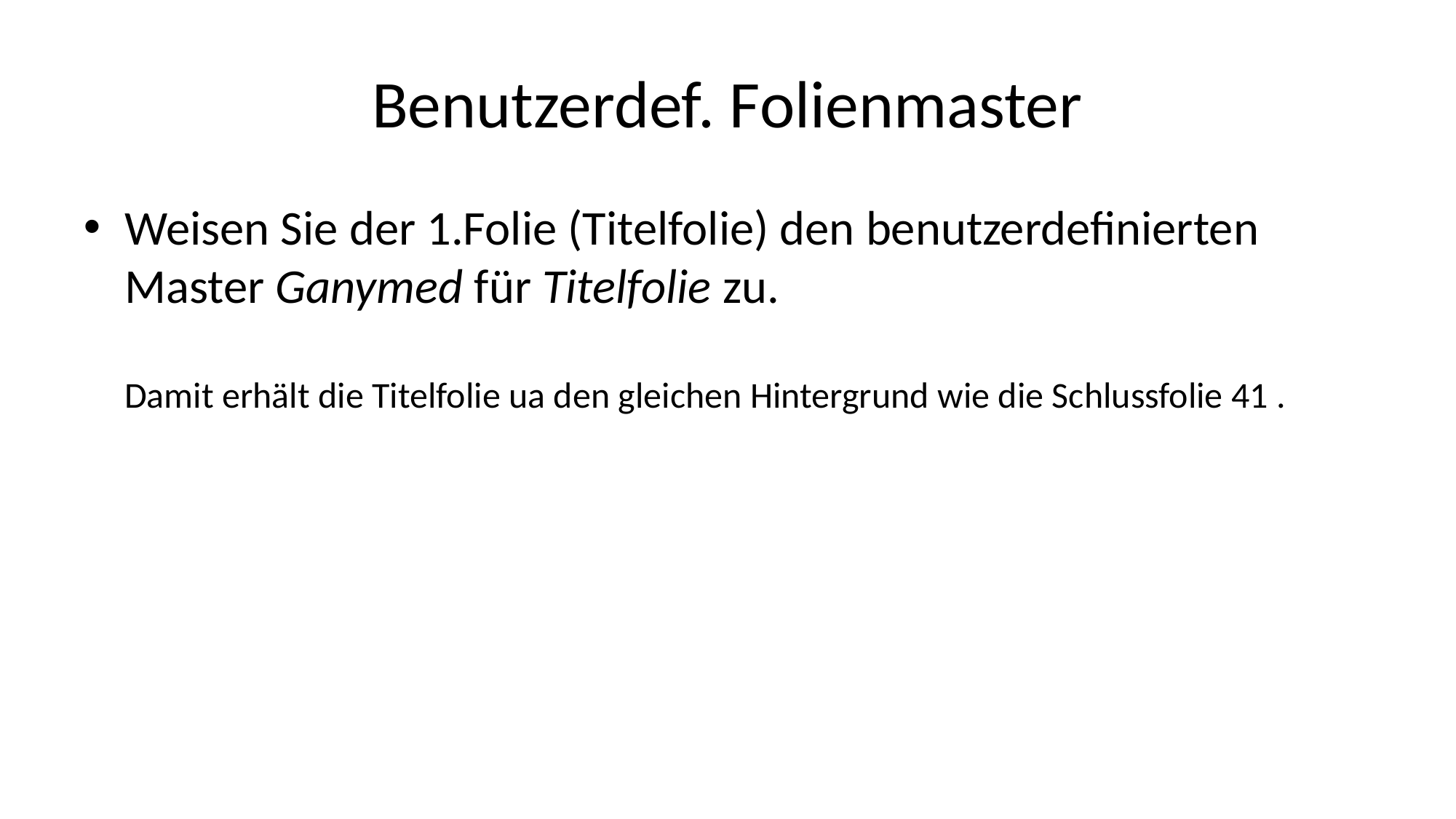

# Benutzerdef. Folienmaster
Weisen Sie der 1.Folie (Titelfolie) den benutzerdefinierten Master Ganymed für Titelfolie zu.
Damit erhält die Titelfolie ua den gleichen Hintergrund wie die Schlussfolie 41 .